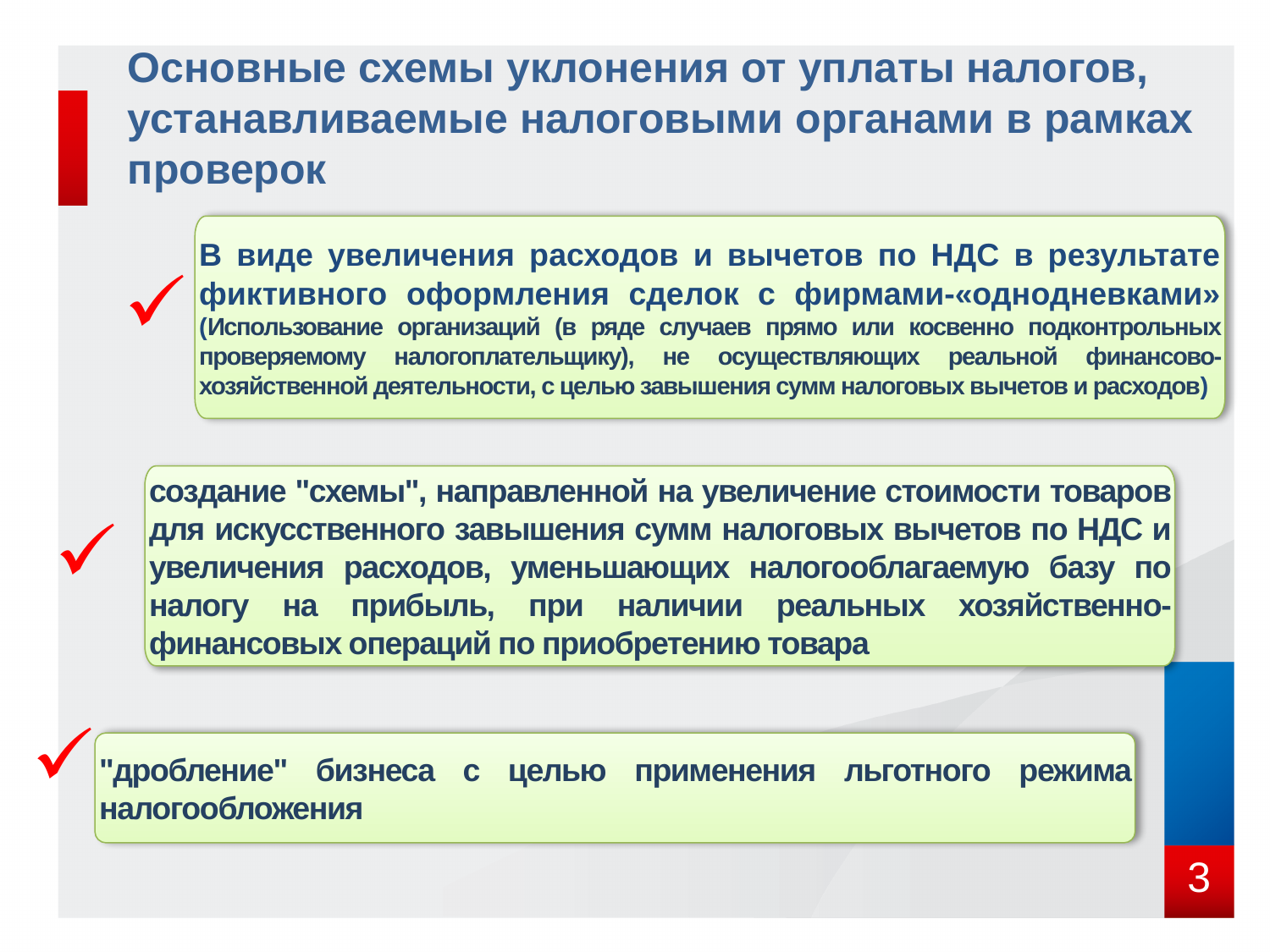

# Основные схемы уклонения от уплаты налогов, устанавливаемые налоговыми органами в рамках проверок
В виде увеличения расходов и вычетов по НДС в результате фиктивного оформления сделок с фирмами-«однодневками» (Использование организаций (в ряде случаев прямо или косвенно подконтрольных проверяемому налогоплательщику), не осуществляющих реальной финансово-хозяйственной деятельности, с целью завышения сумм налоговых вычетов и расходов)

создание "схемы", направленной на увеличение стоимости товаров для искусственного завышения сумм налоговых вычетов по НДС и увеличения расходов, уменьшающих налогооблагаемую базу по налогу на прибыль, при наличии реальных хозяйственно-финансовых операций по приобретению товара

"дробление" бизнеса с целью применения льготного режима налогообложения

3